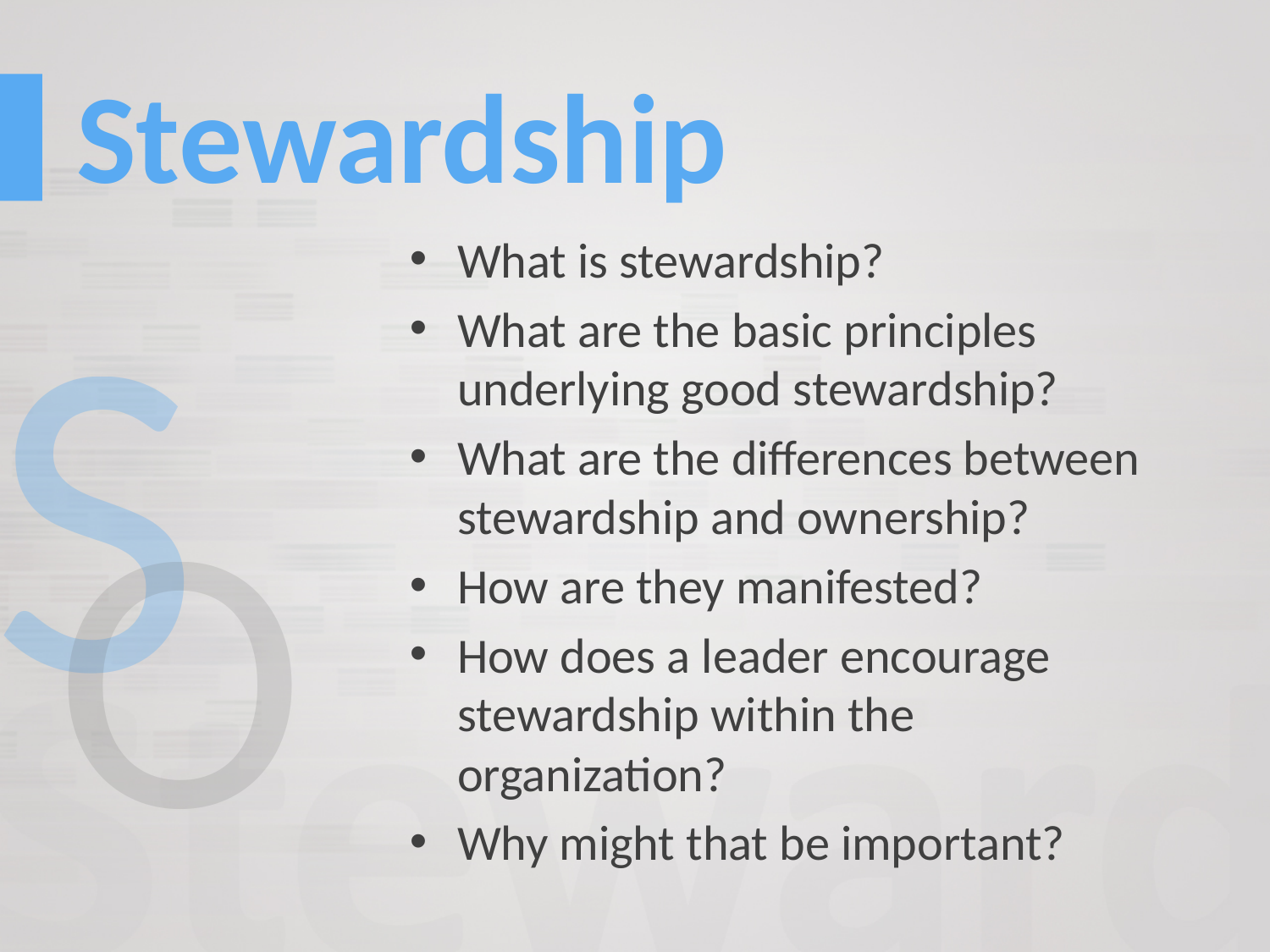

# Stewardship

S
What is stewardship?
What are the basic principles underlying good stewardship?
What are the differences between stewardship and ownership?
How are they manifested?
How does a leader encourage stewardship within the organization?
Why might that be important?
O